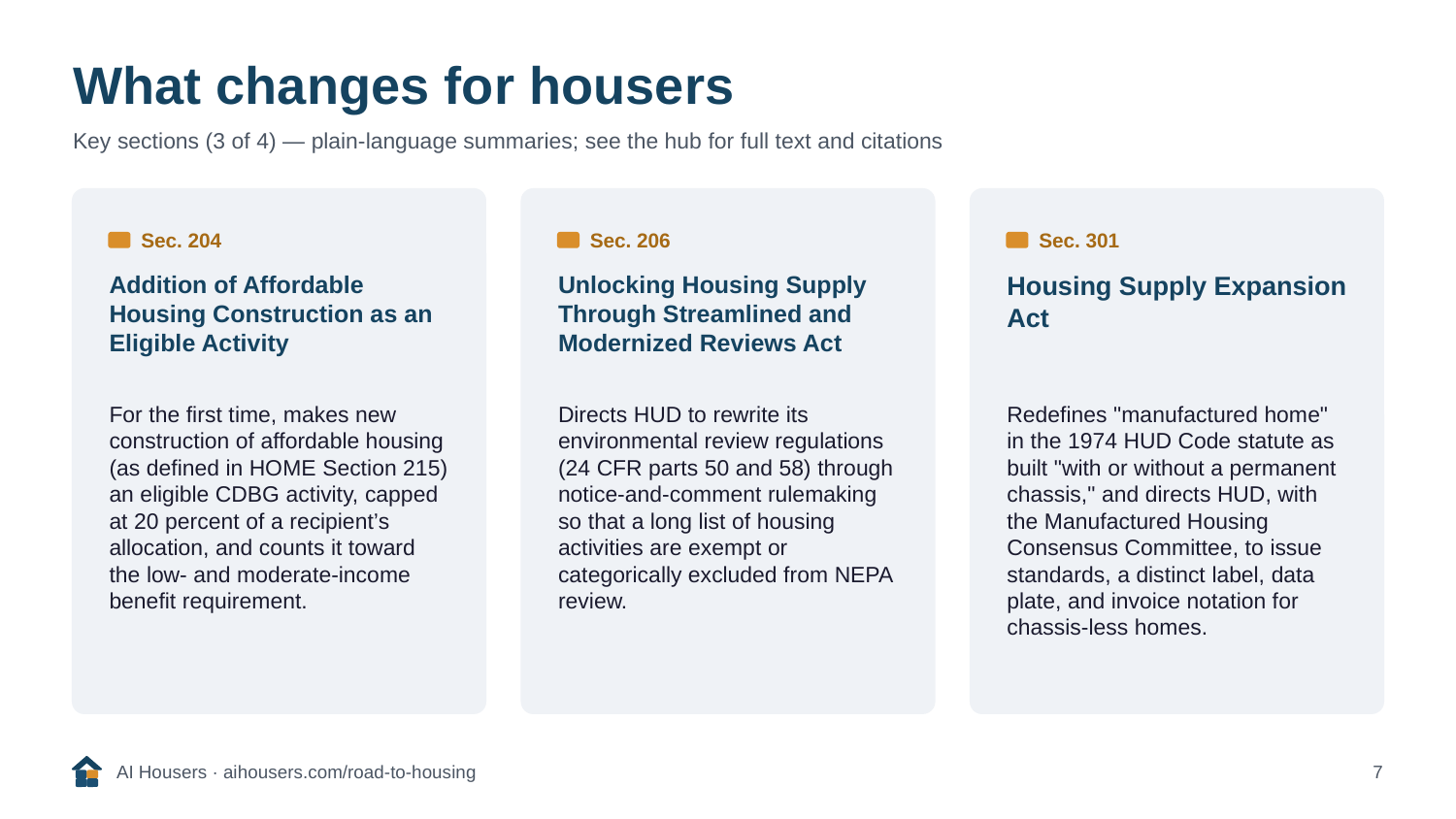

What changes for housers
Key sections (3 of 4) — plain-language summaries; see the hub for full text and citations

Sec. 204
Sec. 206
Sec. 301

Addition of Affordable Housing Construction as an Eligible Activity
Unlocking Housing Supply Through Streamlined and Modernized Reviews Act
Housing Supply Expansion Act
For the first time, makes new construction of affordable housing (as defined in HOME Section 215) an eligible CDBG activity, capped at 20 percent of a recipient’s allocation, and counts it toward the low- and moderate-income benefit requirement.
Directs HUD to rewrite its environmental review regulations (24 CFR parts 50 and 58) through notice-and-comment rulemaking so that a long list of housing activities are exempt or categorically excluded from NEPA review.
Redefines "manufactured home" in the 1974 HUD Code statute as built "with or without a permanent chassis," and directs HUD, with the Manufactured Housing Consensus Committee, to issue standards, a distinct label, data plate, and invoice notation for chassis-less homes.
AI Housers · aihousers.com/road-to-housing
7